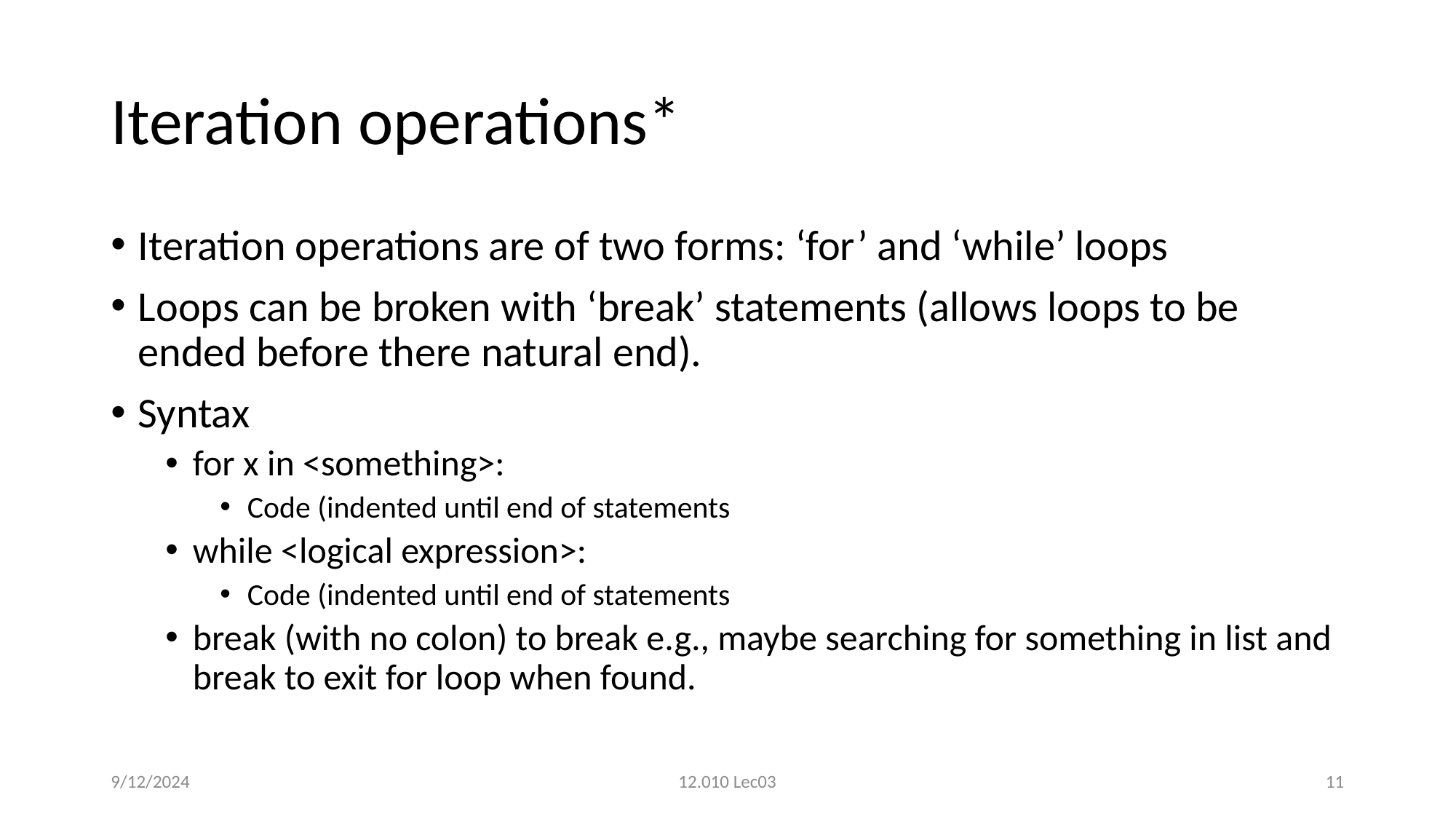

# Iteration operations*
Iteration operations are of two forms: ‘for’ and ‘while’ loops
Loops can be broken with ‘break’ statements (allows loops to be ended before there natural end).
Syntax
for x in <something>:
Code (indented until end of statements
while <logical expression>:
Code (indented until end of statements
break (with no colon) to break e.g., maybe searching for something in list and break to exit for loop when found.
9/12/2024
12.010 Lec03
11